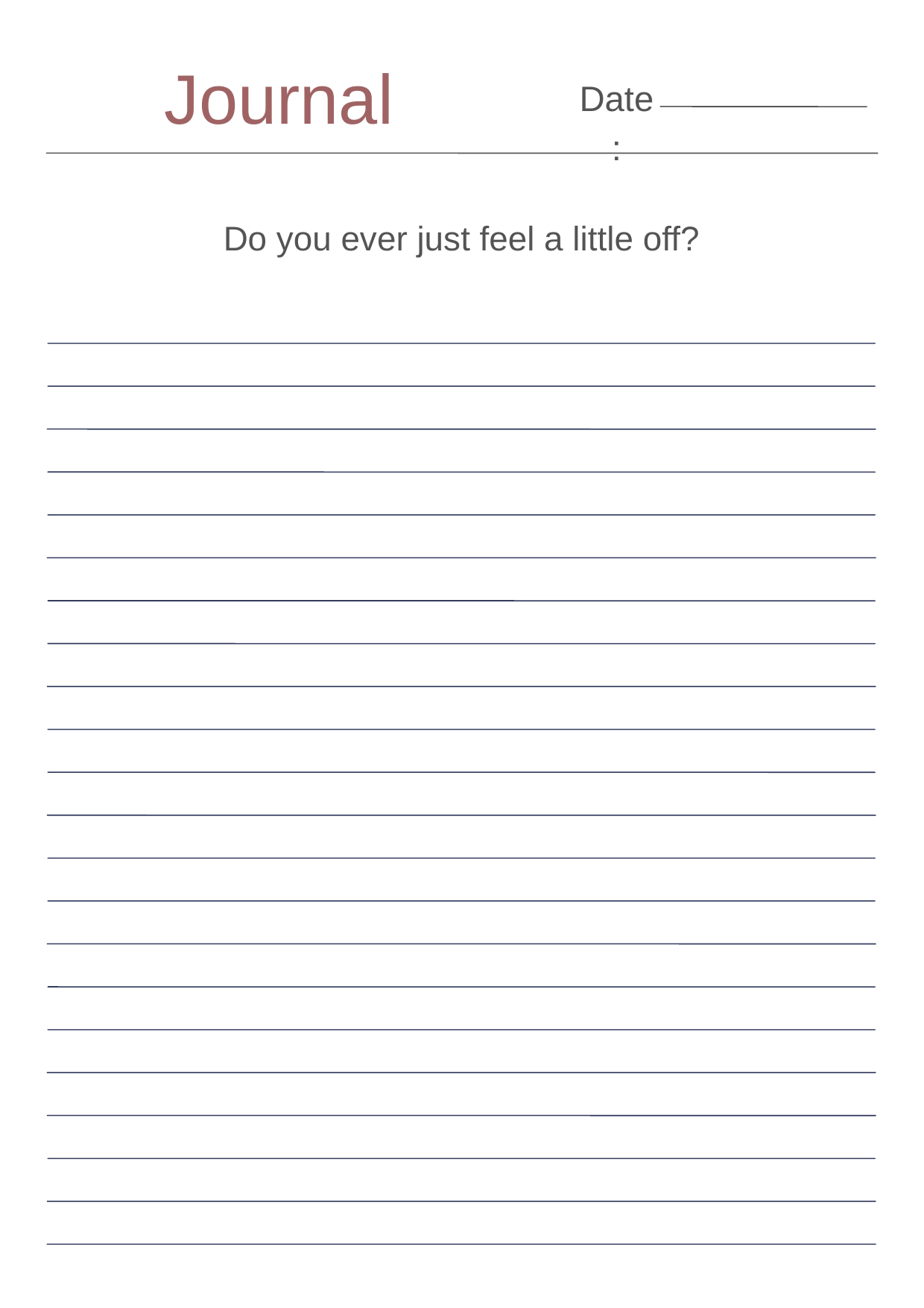

Journal
Date:

Do you ever just feel a little off?